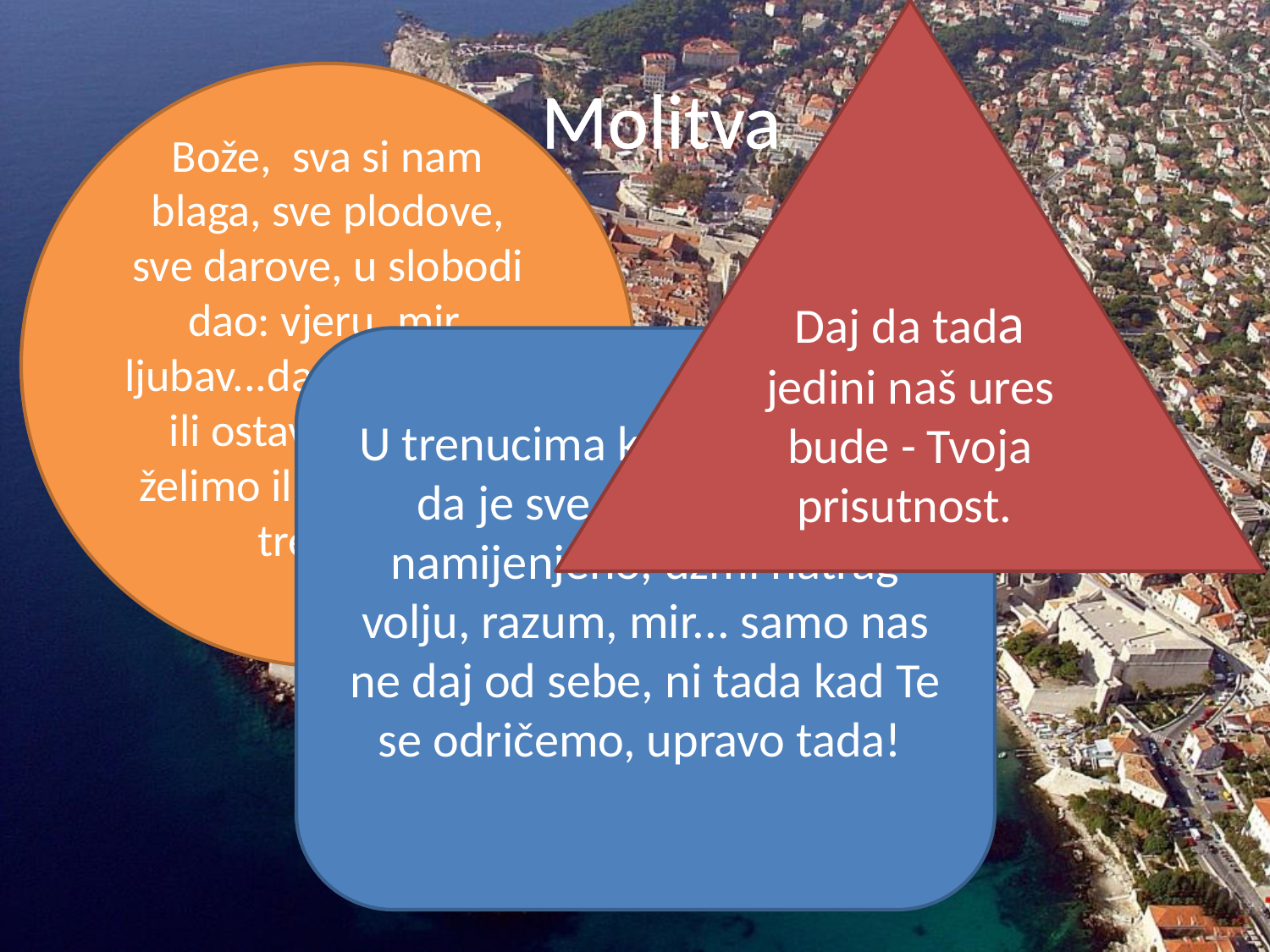

Daj da tada
jedini naš ures bude - Tvoja prisutnost.

# Molitva
Bože,  sva si nam blaga, sve plodove, sve darove, u slobodi dao: vjeru, mir, ljubav...da ih uzmemo ili ostavimo, kako želimo ili mislimo da treba...

U trenucima kad zaboravimo da je sve od Tebe i Tebi namijenjeno, uzmi natrag volju, razum, mir... samo nas ne daj od sebe, ni tada kad Te se odričemo, upravo tada!